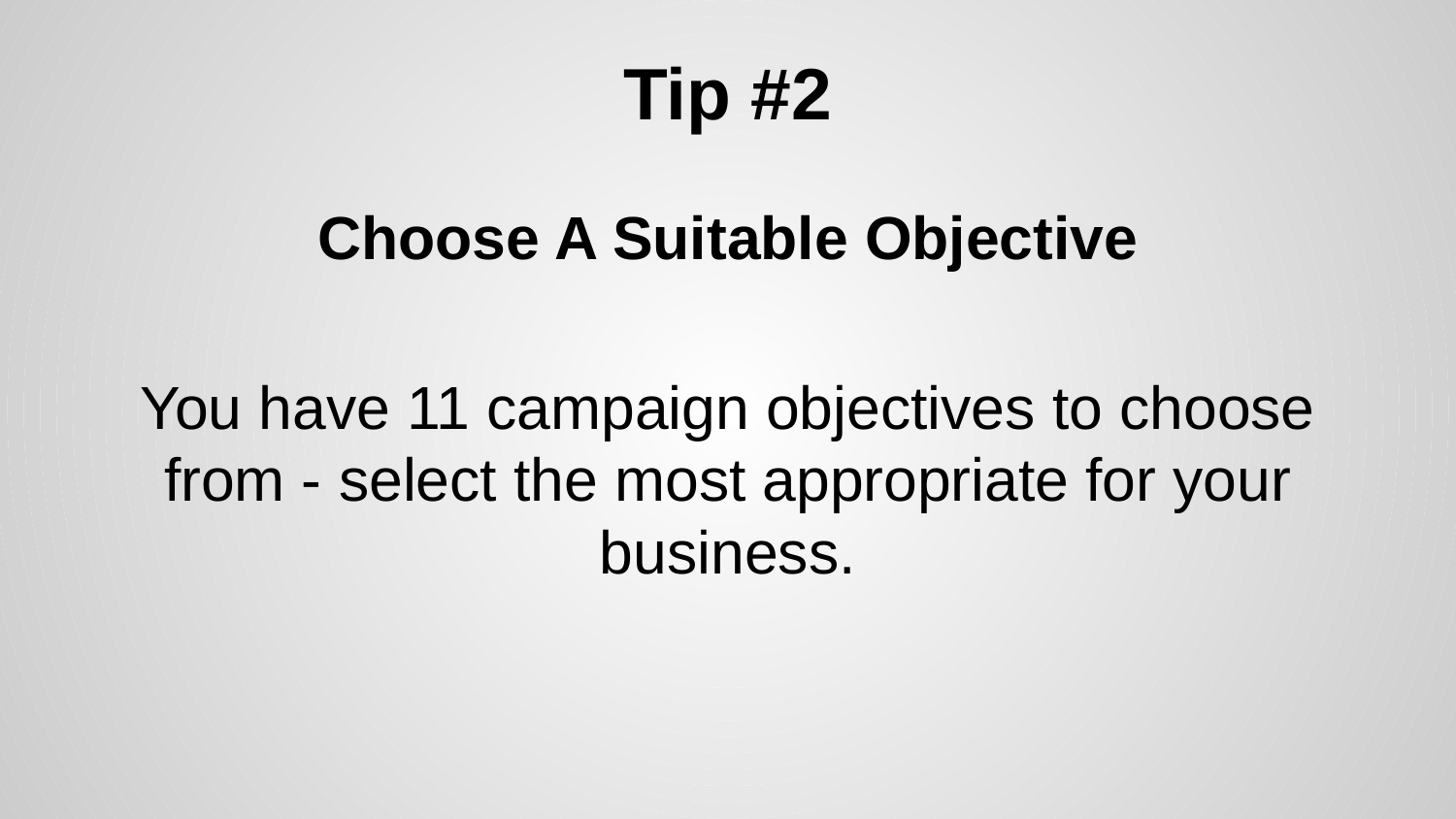

# Tip #2

Choose A Suitable Objective

You have 11 campaign objectives to choose from - select the most appropriate for your business.